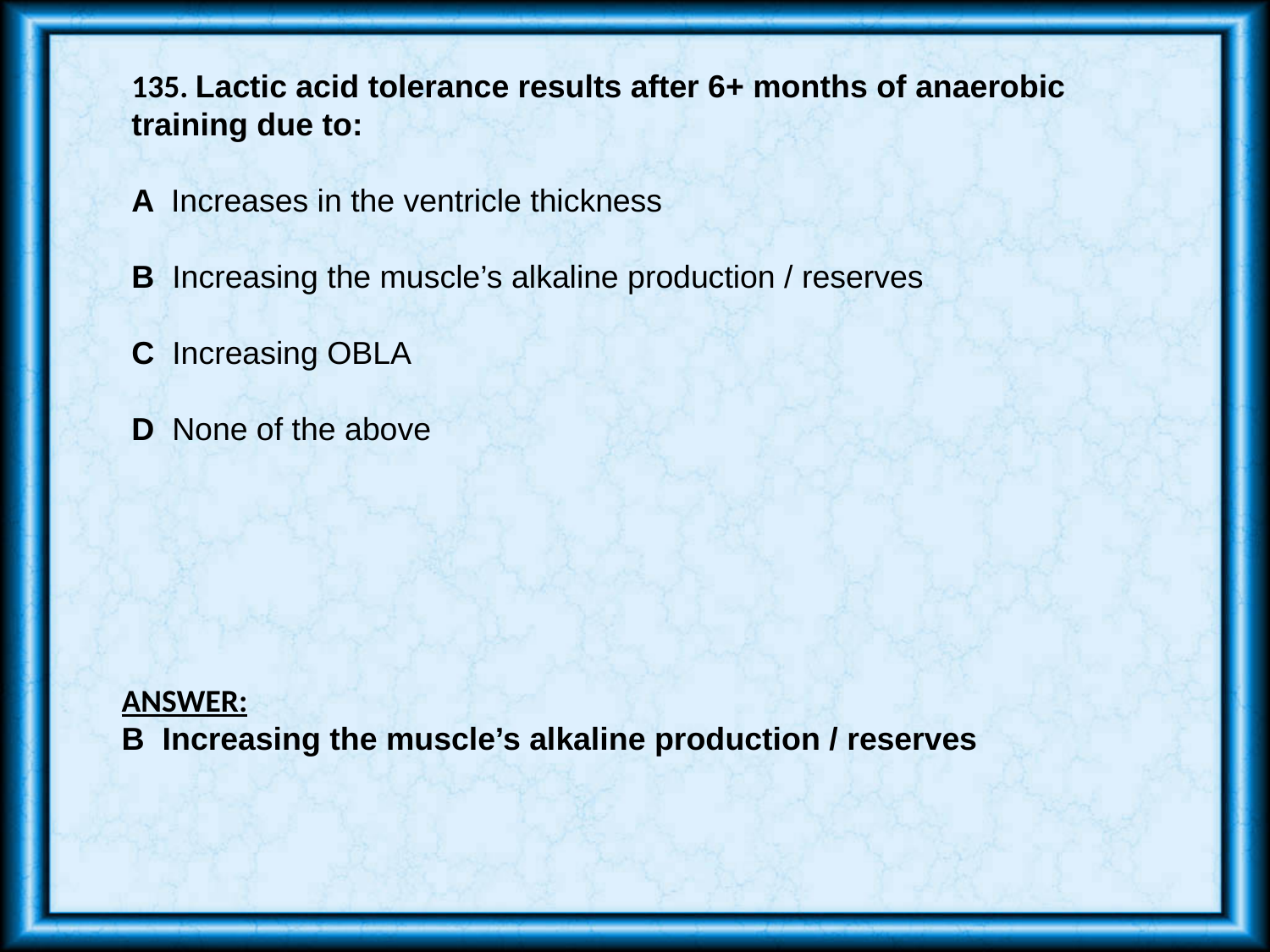

135. Lactic acid tolerance results after 6+ months of anaerobic training due to:

A  Increases in the ventricle thickness

B  Increasing the muscle’s alkaline production / reserves

C  Increasing OBLA

D  None of the above

ANSWER:
B  Increasing the muscle’s alkaline production / reserves